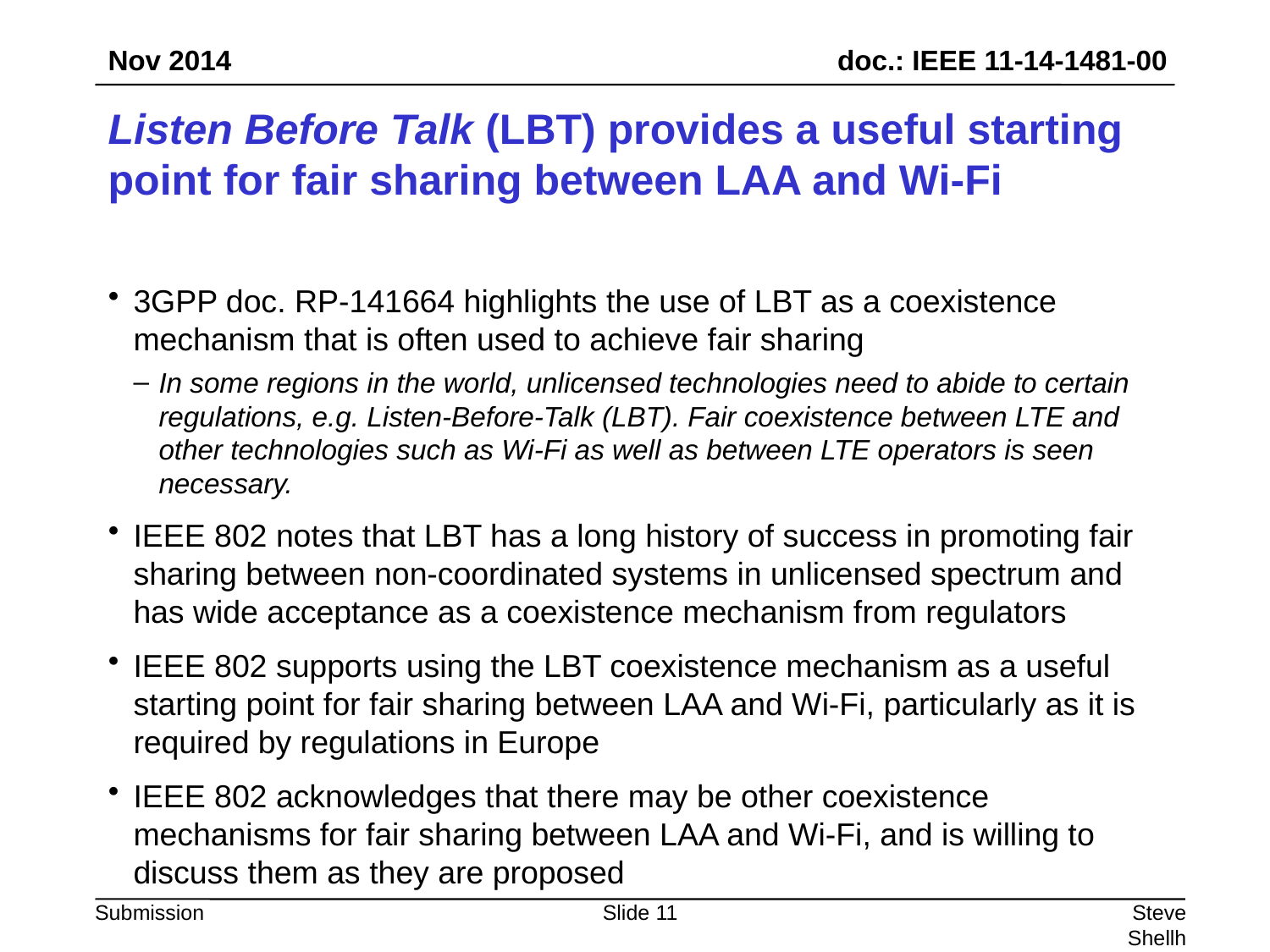

Nov 2014
# Listen Before Talk (LBT) provides a useful starting point for fair sharing between LAA and Wi-Fi
3GPP doc. RP-141664 highlights the use of LBT as a coexistence mechanism that is often used to achieve fair sharing
In some regions in the world, unlicensed technologies need to abide to certain regulations, e.g. Listen-Before-Talk (LBT). Fair coexistence between LTE and other technologies such as Wi-Fi as well as between LTE operators is seen necessary.
IEEE 802 notes that LBT has a long history of success in promoting fair sharing between non-coordinated systems in unlicensed spectrum and has wide acceptance as a coexistence mechanism from regulators
IEEE 802 supports using the LBT coexistence mechanism as a useful starting point for fair sharing between LAA and Wi-Fi, particularly as it is required by regulations in Europe
IEEE 802 acknowledges that there may be other coexistence mechanisms for fair sharing between LAA and Wi-Fi, and is willing to discuss them as they are proposed
Slide 11
Steve Shellhammer, Qualcomm